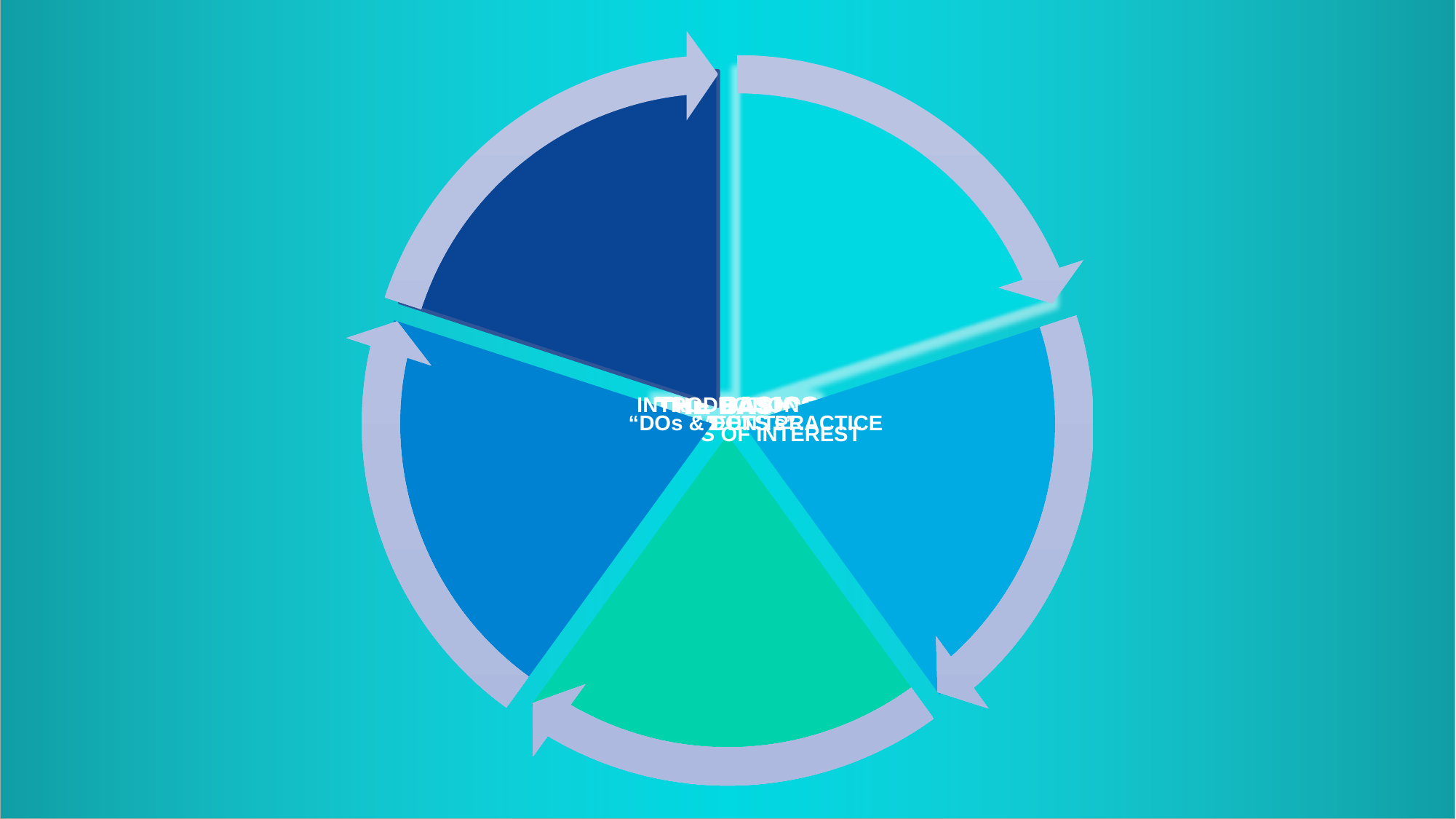

THE BASICS
THEORY MEETS PRACTICE
CONFLICTS OF INTEREST
“DOs & DON'Ts”
INTRODUCTION